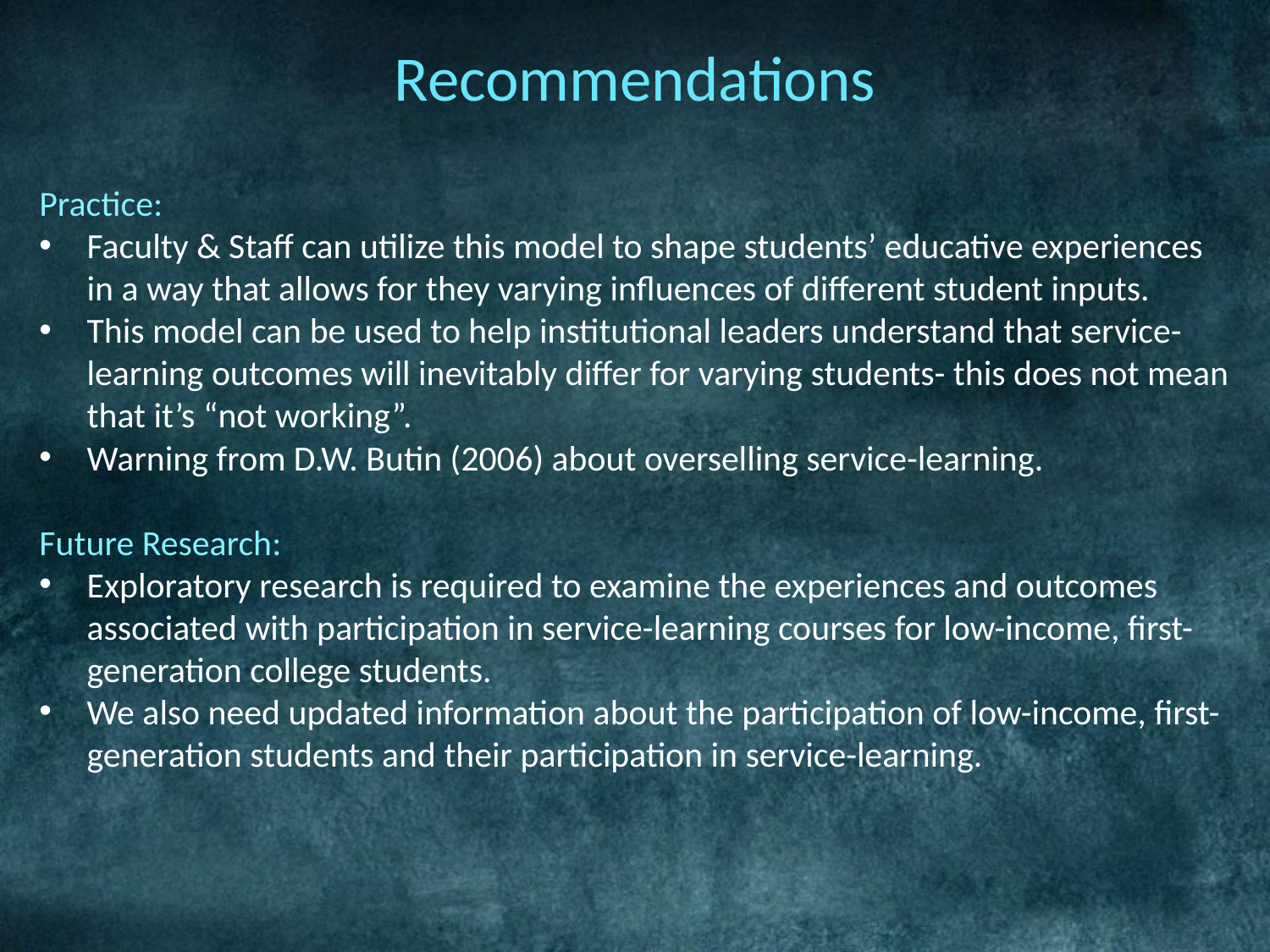

Recommendations

Practice:
Faculty & Staff can utilize this model to shape students’ educative experiences in a way that allows for they varying influences of different student inputs.
This model can be used to help institutional leaders understand that service-learning outcomes will inevitably differ for varying students- this does not mean that it’s “not working”.
Warning from D.W. Butin (2006) about overselling service-learning.

Future Research:
Exploratory research is required to examine the experiences and outcomes associated with participation in service-learning courses for low-income, first-generation college students.
We also need updated information about the participation of low-income, first-generation students and their participation in service-learning.